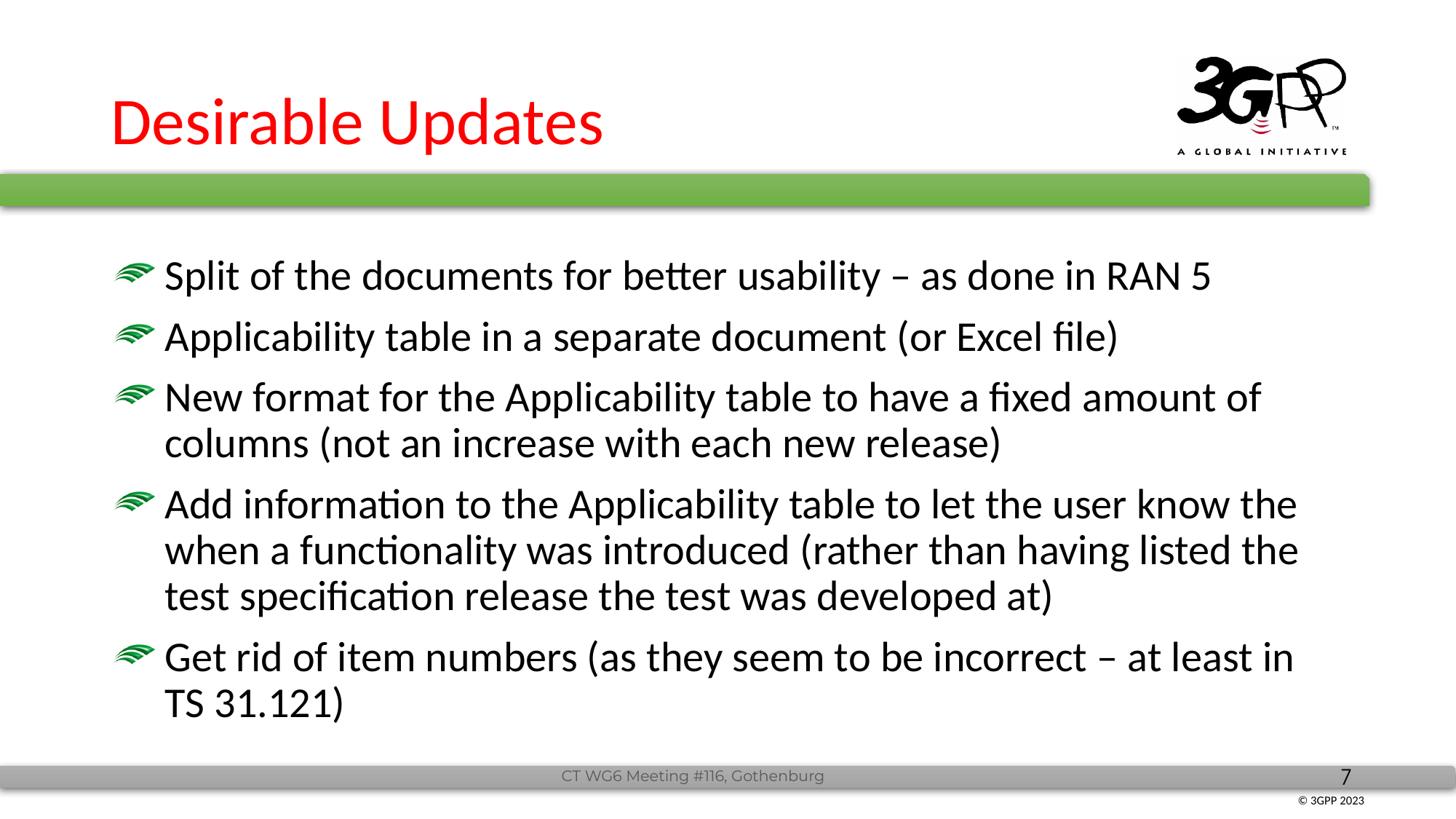

# Desirable Updates
Split of the documents for better usability – as done in RAN 5
Applicability table in a separate document (or Excel file)
New format for the Applicability table to have a fixed amount of columns (not an increase with each new release)
Add information to the Applicability table to let the user know the when a functionality was introduced (rather than having listed the test specification release the test was developed at)
Get rid of item numbers (as they seem to be incorrect – at least in TS 31.121)